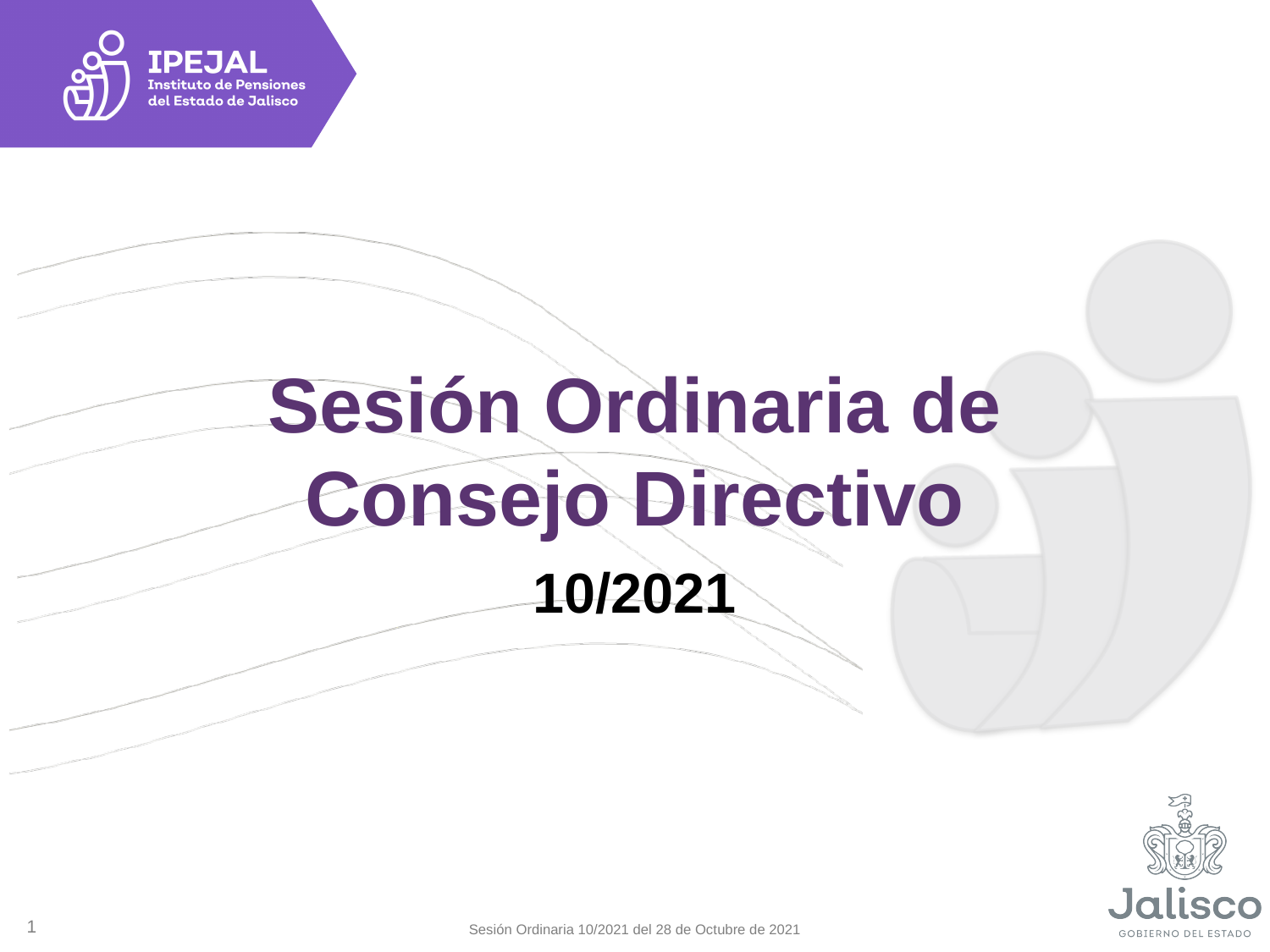

# Sesión Ordinaria de Consejo Directivo
10/2021
1
Sesión Ordinaria 10/2021 del 28 de Octubre de 2021